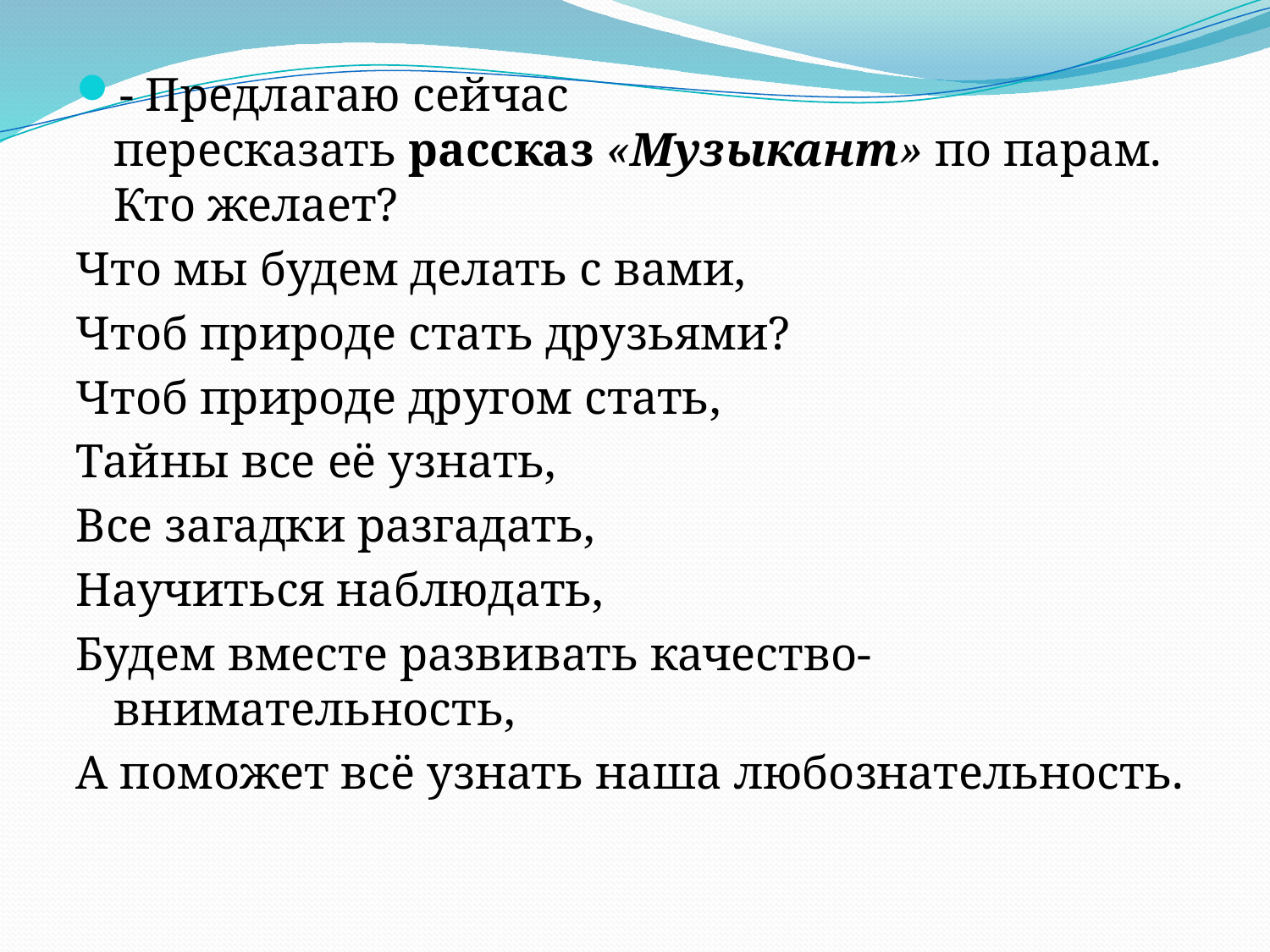

- Предлагаю сейчас пересказать рассказ «Музыкант» по парам. Кто желает?
Что мы будем делать с вами,
Чтоб природе стать друзьями?
Чтоб природе другом стать,
Тайны все её узнать,
Все загадки разгадать,
Научиться наблюдать,
Будем вместе развивать качество- внимательность,
А поможет всё узнать наша любознательность.